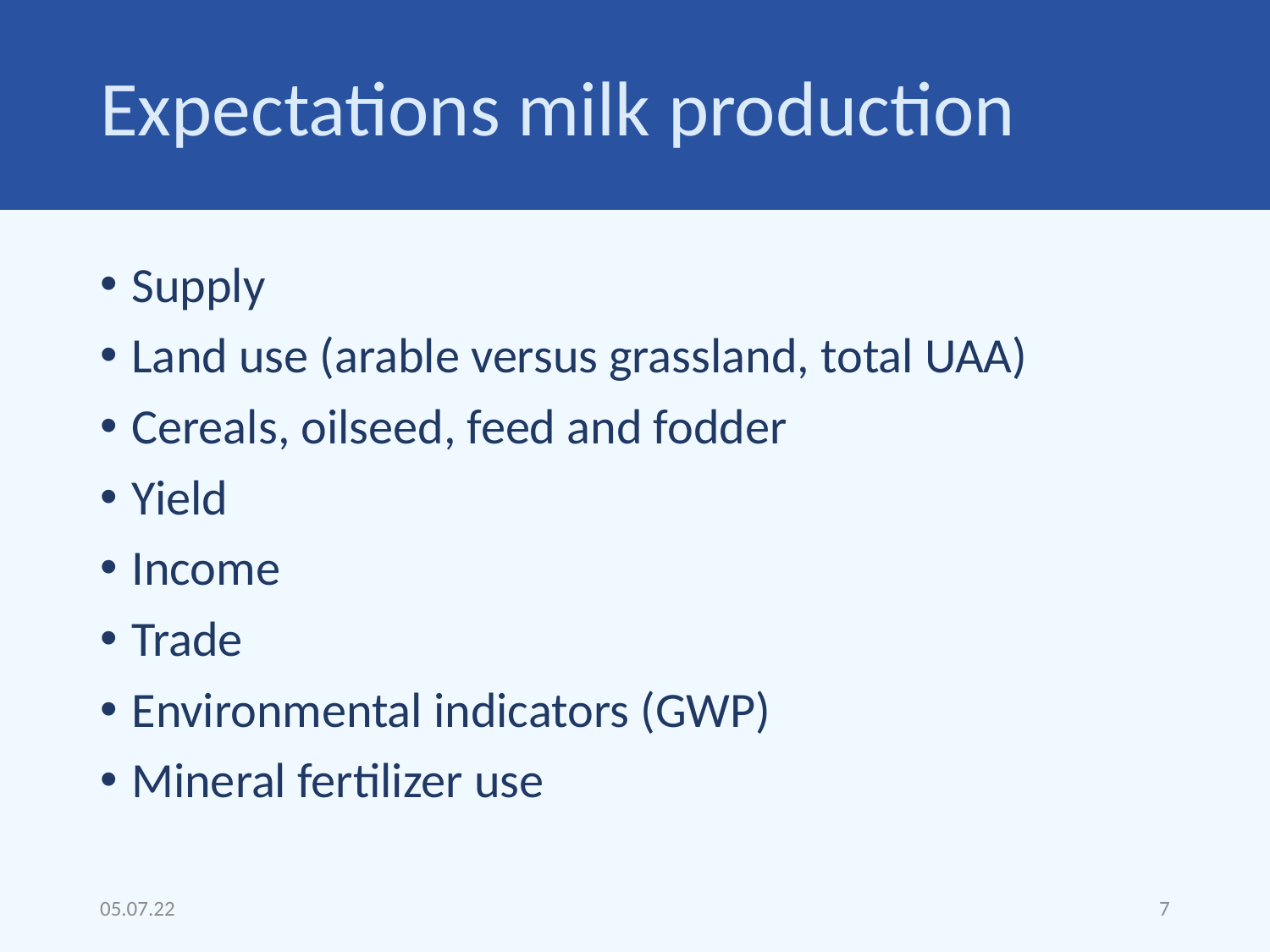

# Expectations milk production
Supply
Land use (arable versus grassland, total UAA)
Cereals, oilseed, feed and fodder
Yield
Income
Trade
Environmental indicators (GWP)
Mineral fertilizer use

05.07.22

7